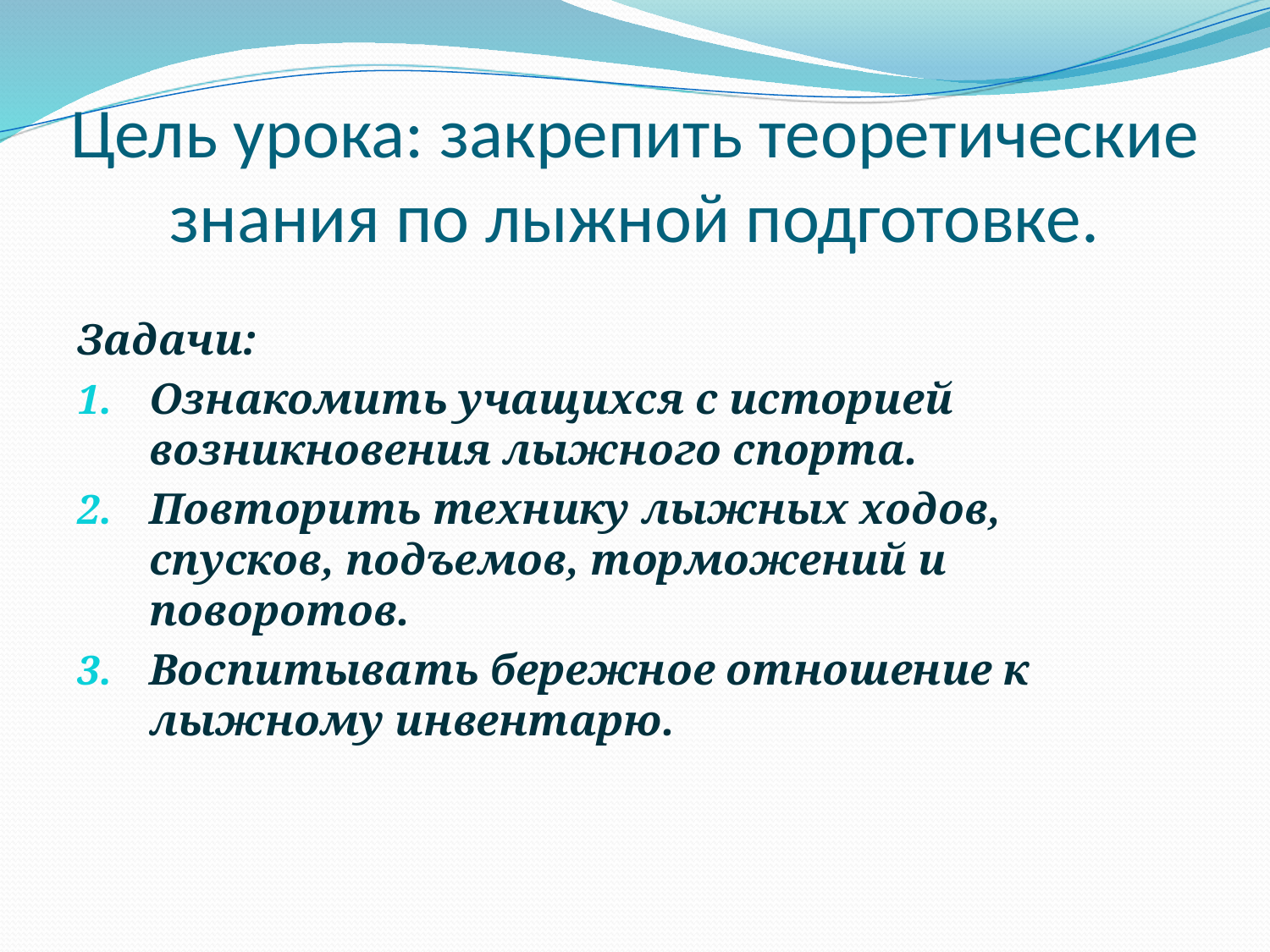

# Цель урока: закрепить теоретические знания по лыжной подготовке.
Задачи:
Ознакомить учащихся с историей возникновения лыжного спорта.
Повторить технику лыжных ходов, спусков, подъемов, торможений и поворотов.
Воспитывать бережное отношение к лыжному инвентарю.